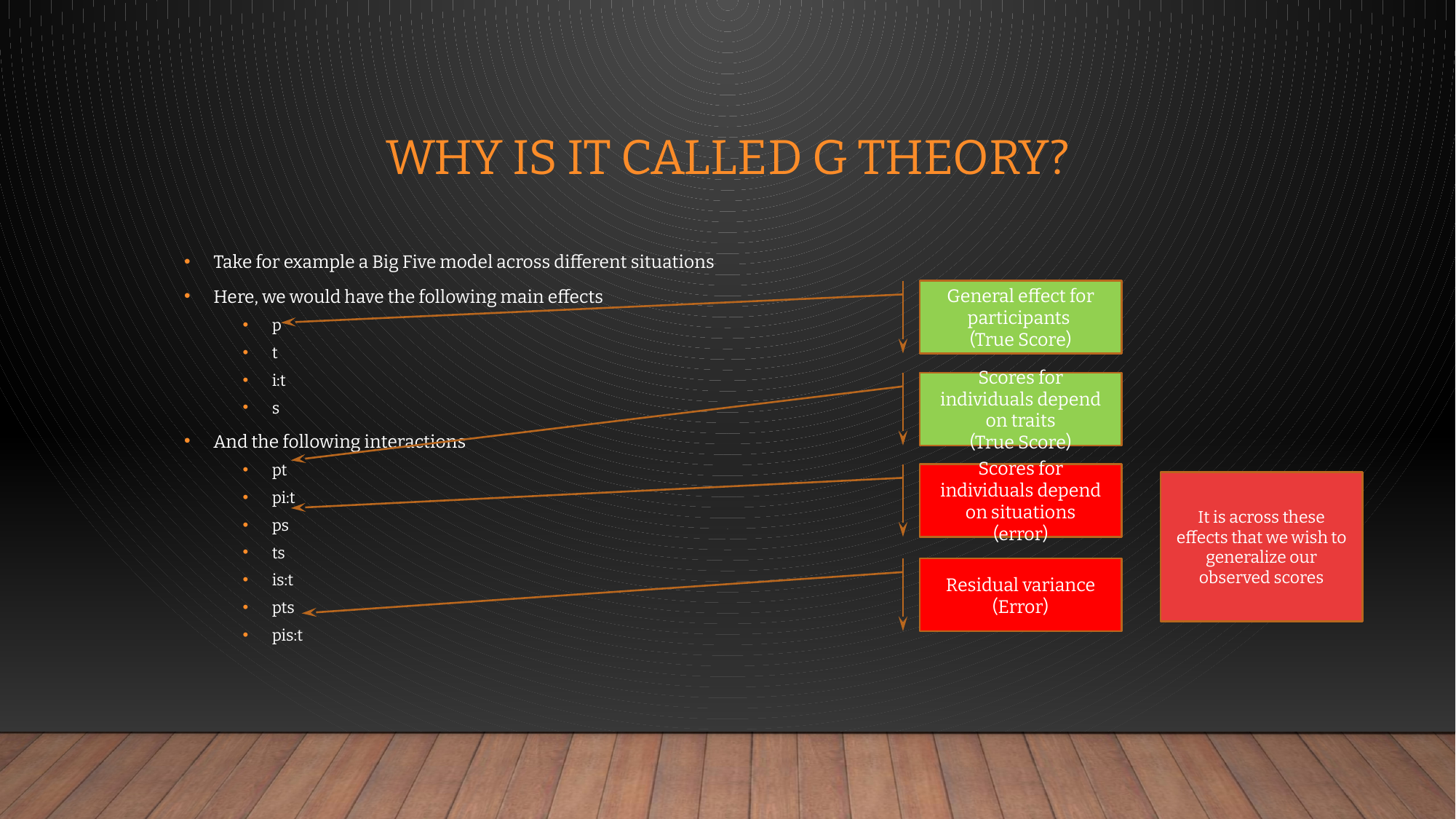

# Why is it called G theory?
Take for example a Big Five model across different situations
Here, we would have the following main effects
p
t
i:t
s
And the following interactions
pt
pi:t
ps
ts
is:t
pts
pis:t

General effect for participants
(True Score)
Scores for individuals depend on traits
(True Score)
Scores for individuals depend on situations
(error)
It is across these effects that we wish to generalize our observed scores
Residual variance
(Error)